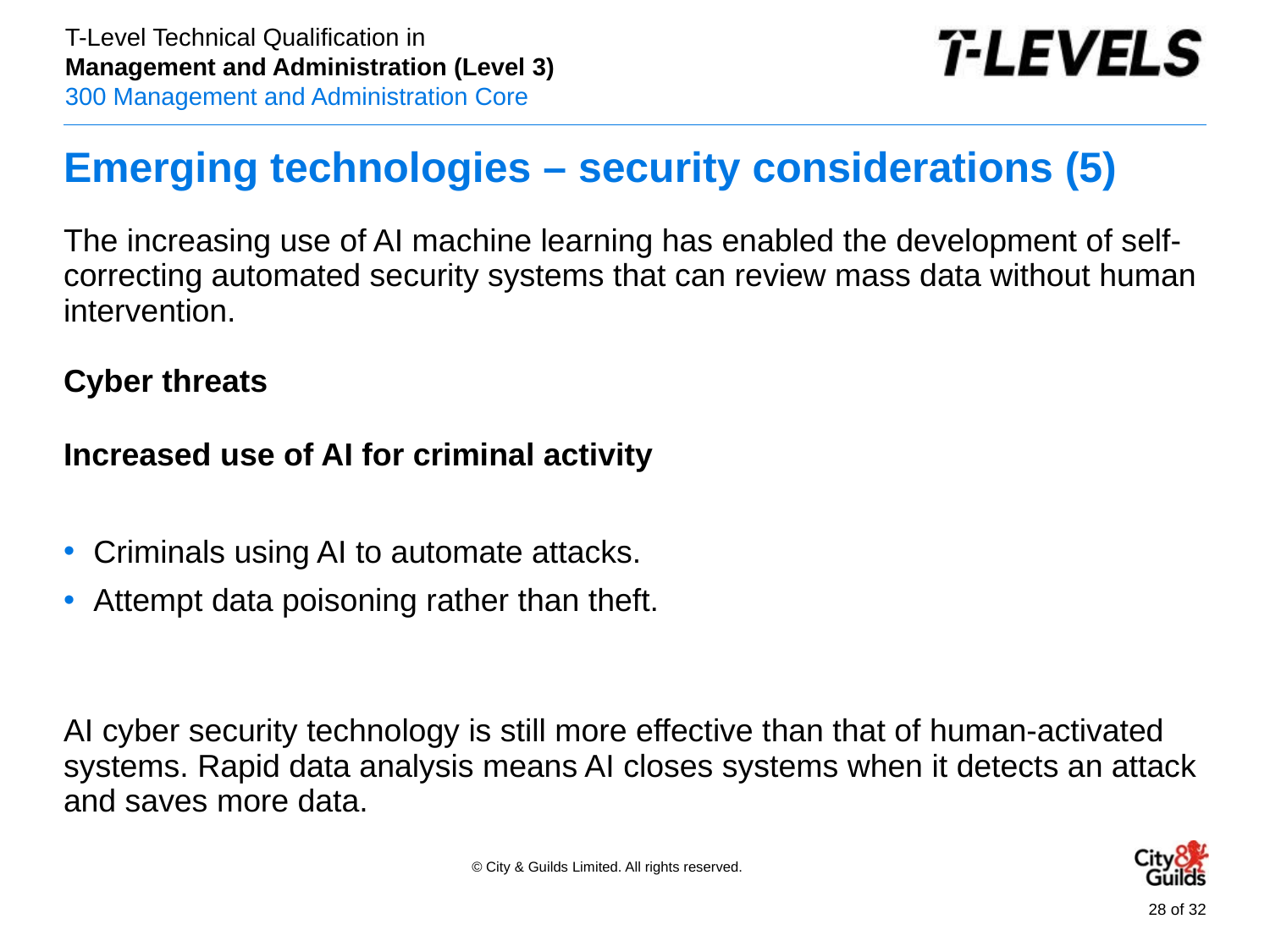

# Emerging technologies – security considerations (5)
The increasing use of AI machine learning has enabled the development of self-correcting automated security systems that can review mass data without human intervention.

Cyber threats

Increased use of AI for criminal activity

Criminals using AI to automate attacks.
Attempt data poisoning rather than theft.

AI cyber security technology is still more effective than that of human-activated systems. Rapid data analysis means AI closes systems when it detects an attack and saves more data.